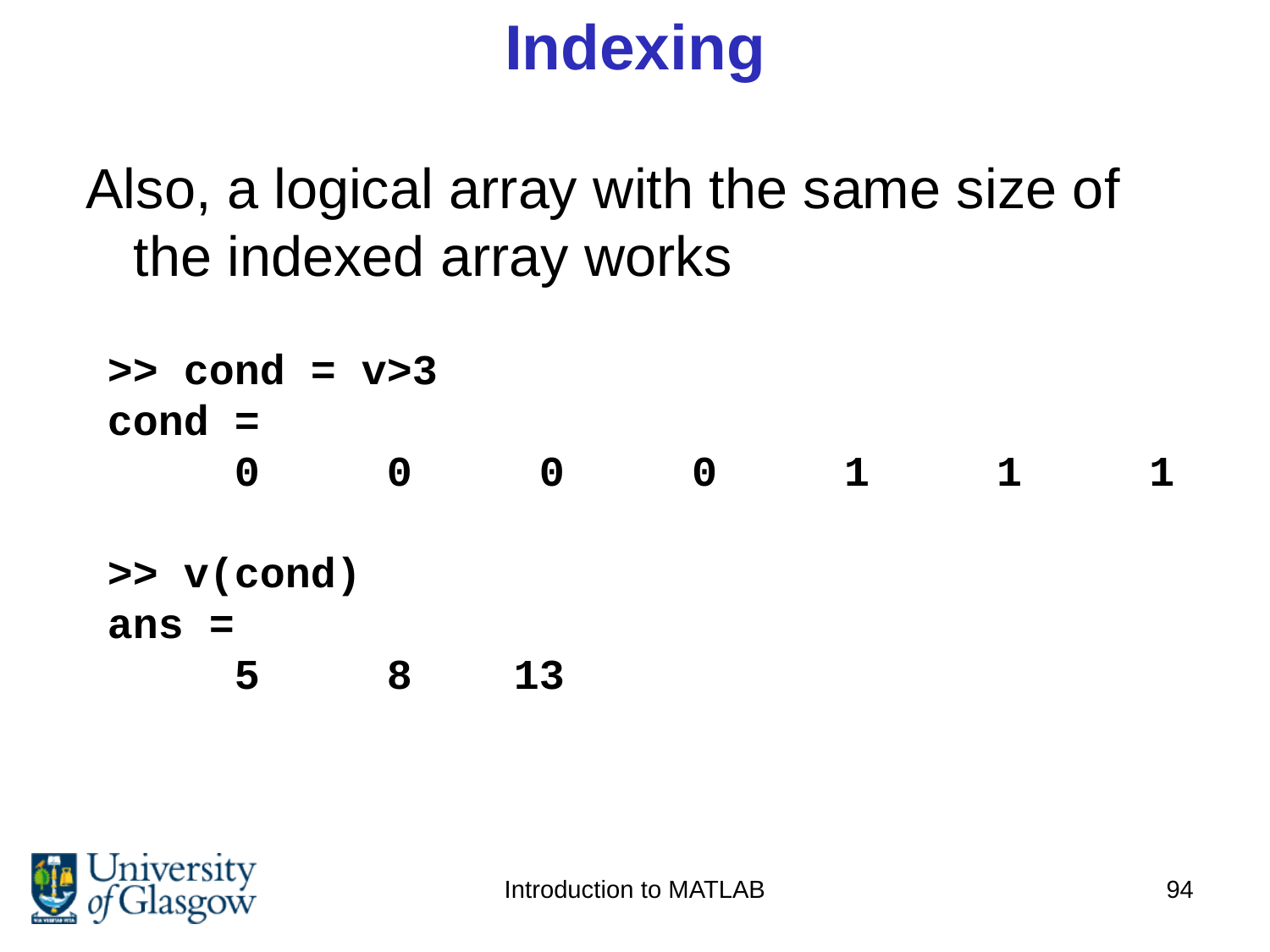

# Indexing
Also, a logical array with the same size of the indexed array works
>> cond = v>3
cond =
     0     0     0     0     1     1     1

>> v(cond)
ans =
     5     8    13
Introduction to MATLAB
94